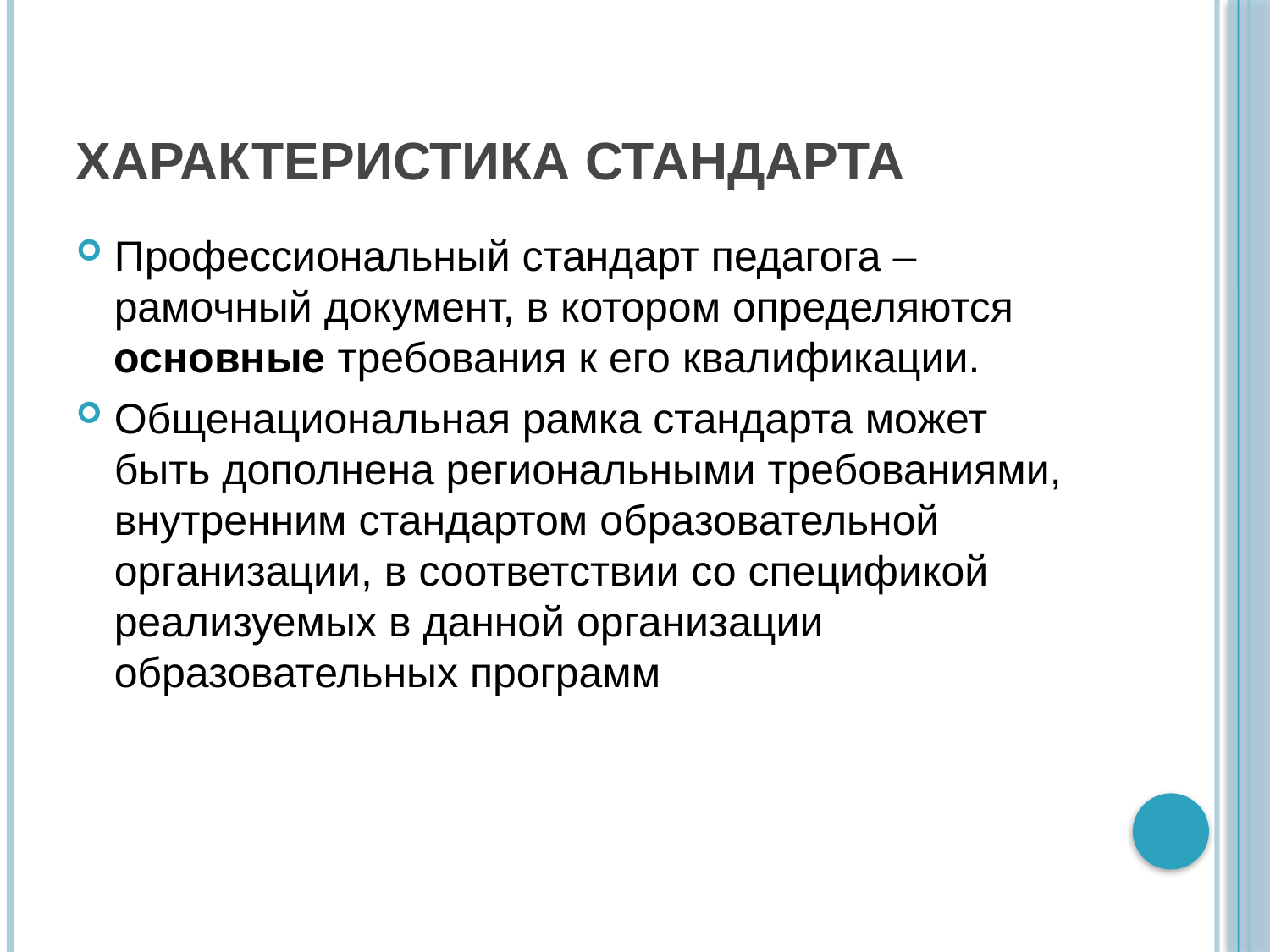

# Характеристика стандарта
Профессиональный стандарт педагога – рамочный документ, в котором определяются основные требования к его квалификации.
Общенациональная рамка стандарта может быть дополнена региональными требованиями, внутренним стандартом образовательной организации, в соответствии со спецификой реализуемых в данной организации образовательных программ